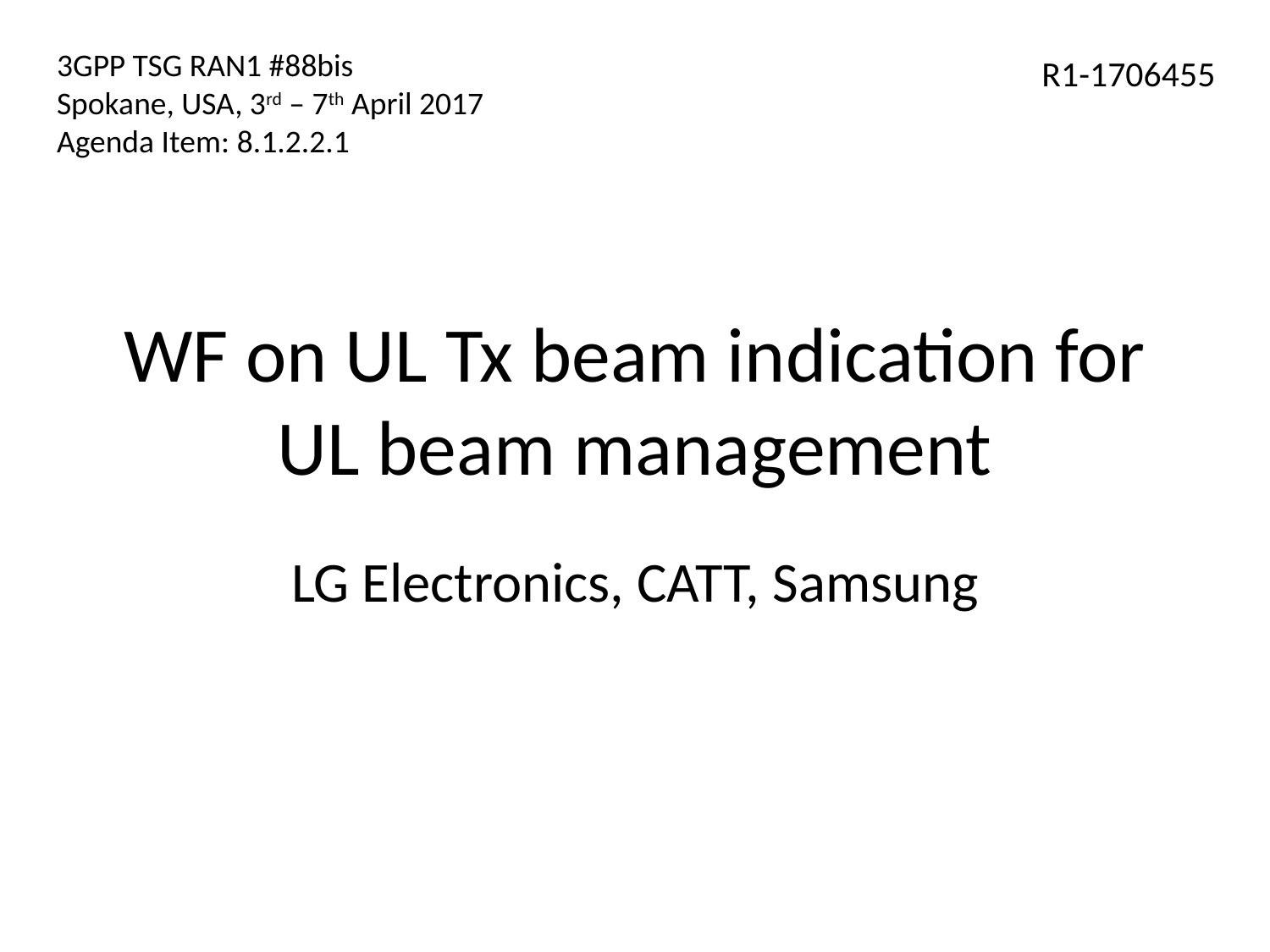

3GPP TSG RAN1 #88bis
Spokane, USA, 3rd – 7th April 2017
Agenda Item: 8.1.2.2.1
R1-1706455
# WF on UL Tx beam indication for UL beam management
LG Electronics, CATT, Samsung